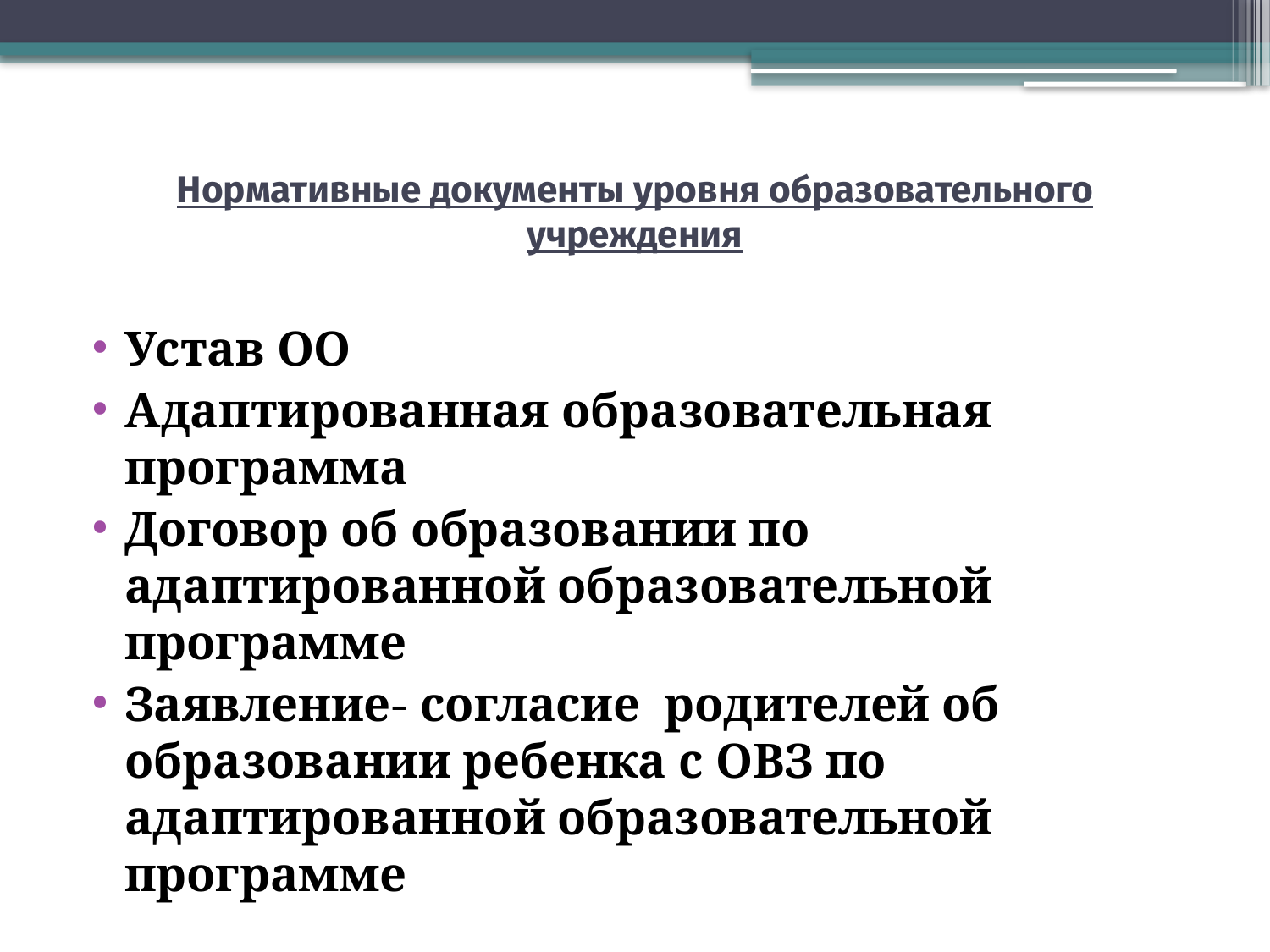

# Нормативные документы уровня образовательного учреждения
Устав ОО
Адаптированная образовательная программа
Договор об образовании по адаптированной образовательной программе
Заявление- согласие  родителей об образовании ребенка с ОВЗ по адаптированной образовательной программе